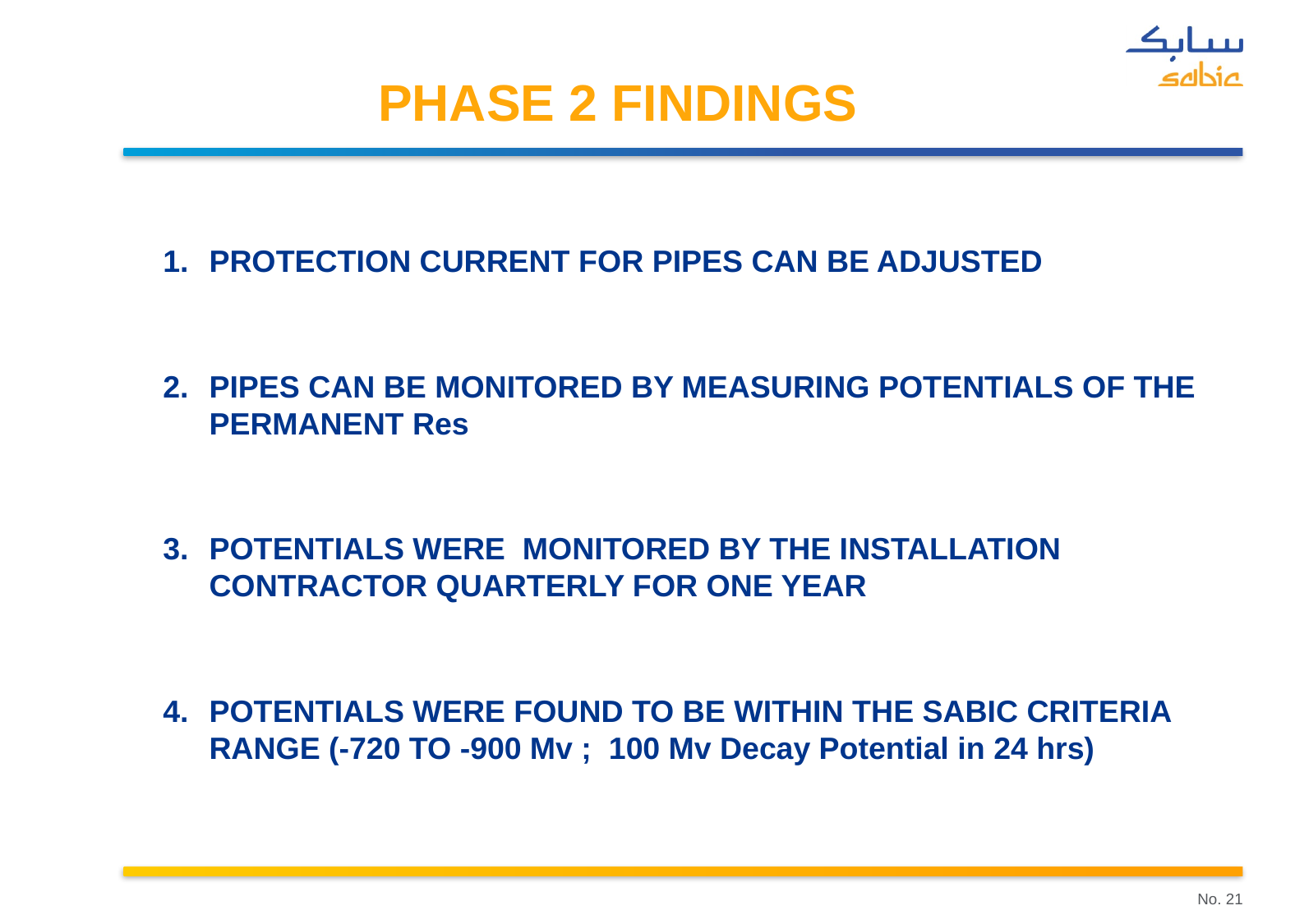

# PHASE 2 FINDINGS

PROTECTION CURRENT FOR PIPES CAN BE ADJUSTED

PIPES CAN BE MONITORED BY MEASURING POTENTIALS OF THE PERMANENT Res

POTENTIALS WERE  MONITORED BY THE INSTALLATION CONTRACTOR QUARTERLY FOR ONE YEAR

POTENTIALS WERE FOUND TO BE WITHIN THE SABIC CRITERIA RANGE (-720 TO -900 Mv ;  100 Mv Decay Potential in 24 hrs)